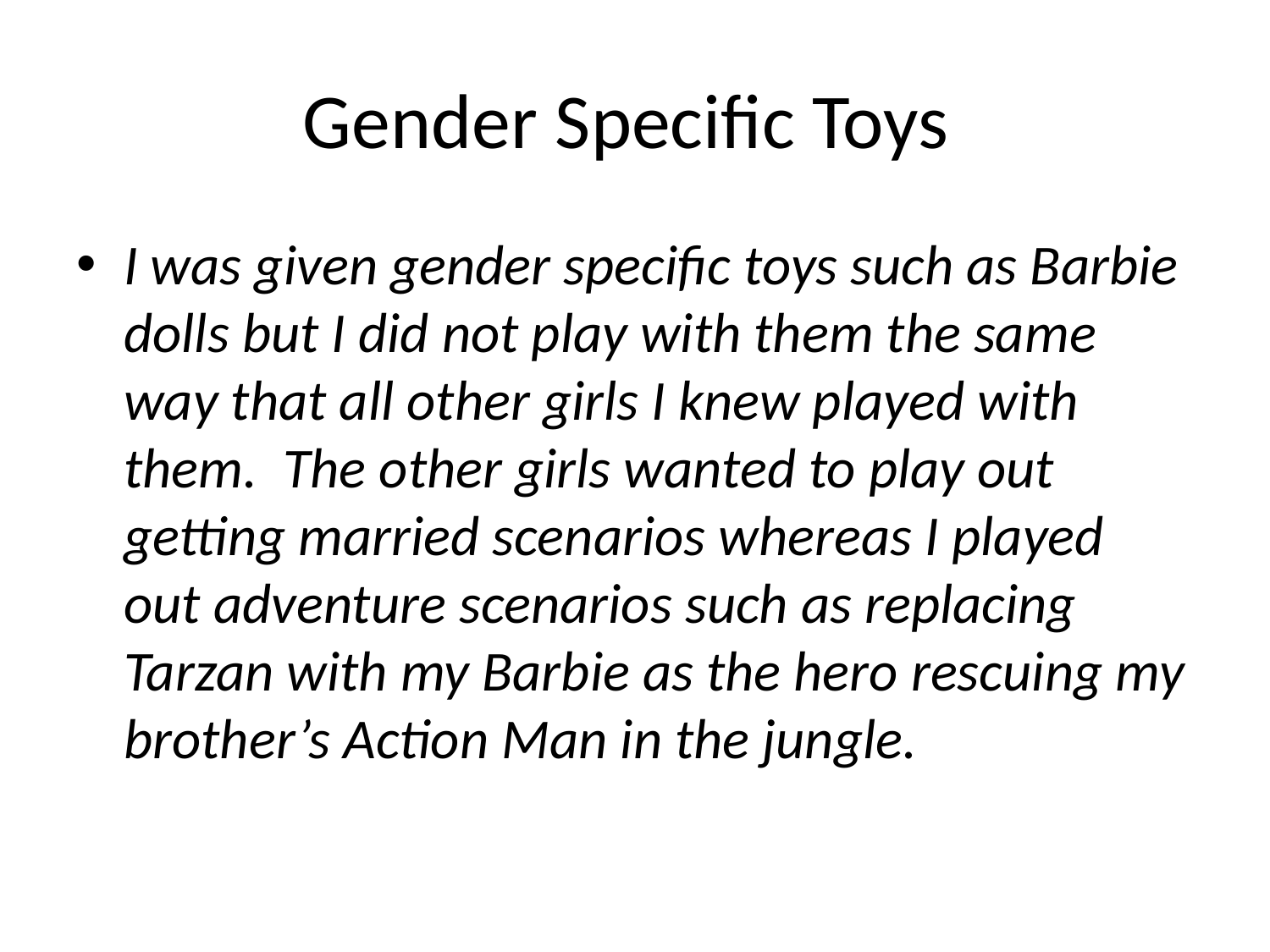

# Gender Specific Toys
I was given gender specific toys such as Barbie dolls but I did not play with them the same way that all other girls I knew played with them.  The other girls wanted to play out getting married scenarios whereas I played out adventure scenarios such as replacing Tarzan with my Barbie as the hero rescuing my brother’s Action Man in the jungle.